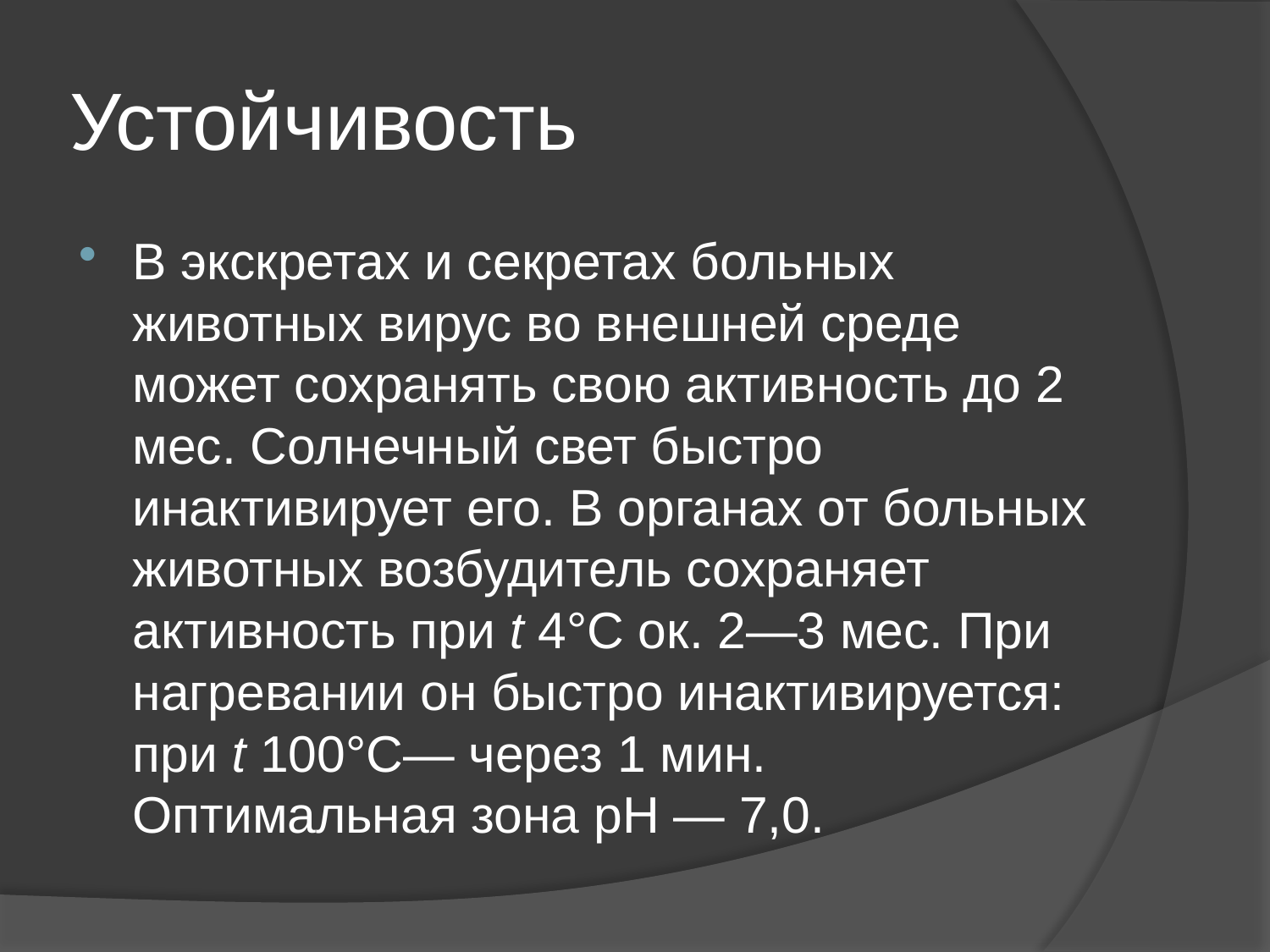

# Устойчивость
В экскретах и секретах больных животных вирус во внешней среде может сохранять свою активность до 2 мес. Солнечный свет быстро инактивирует его. В органах от больных животных возбудитель сохраняет активность при t 4°С ок. 2—3 мес. При нагревании он быстро инактивируется: при t 100°С— через 1 мин. Оптимальная зона рН — 7,0.